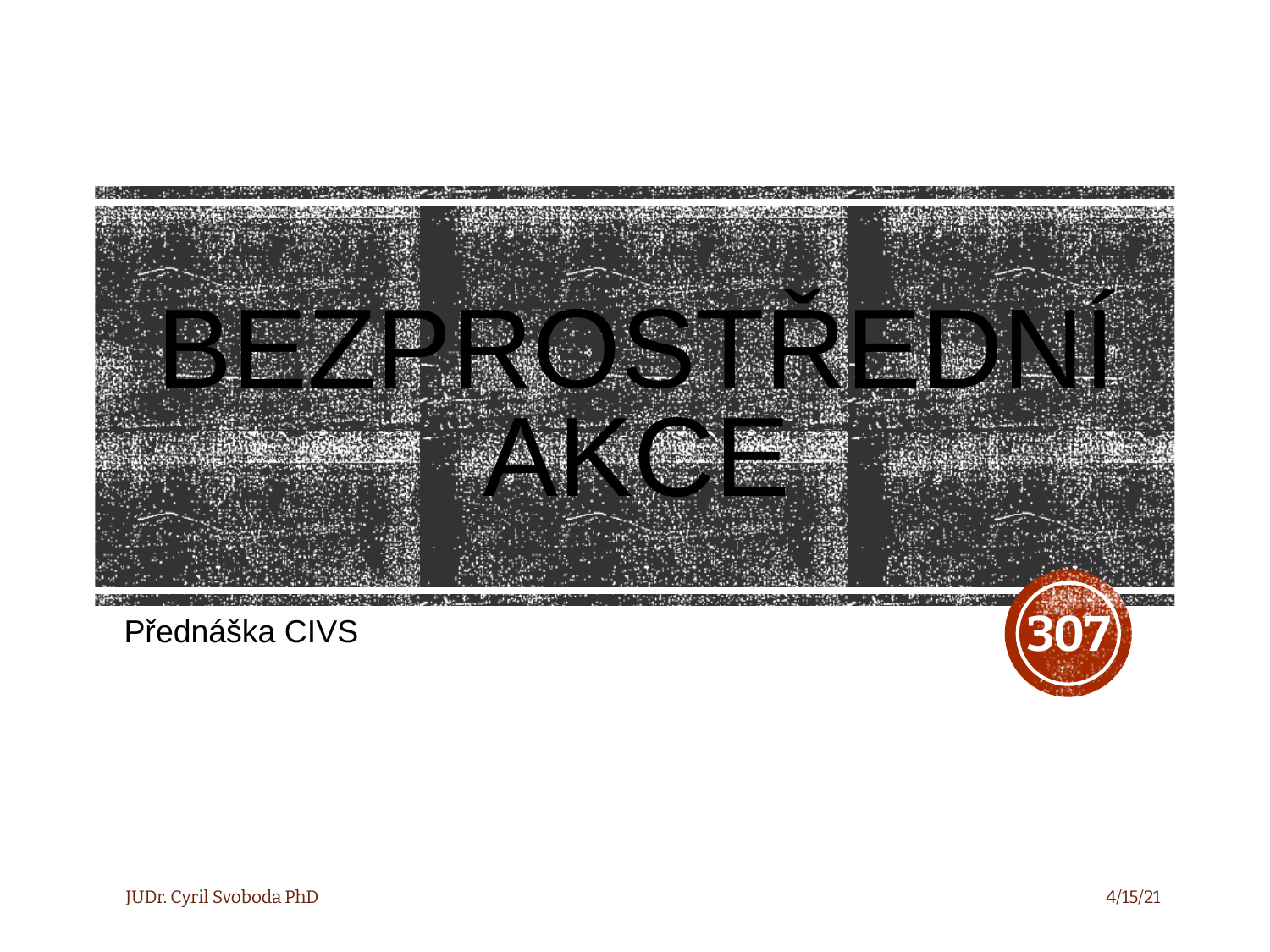

# Bezprostřední akce
307
Přednáška CIVS
JUDr. Cyril Svoboda PhD
4/15/21